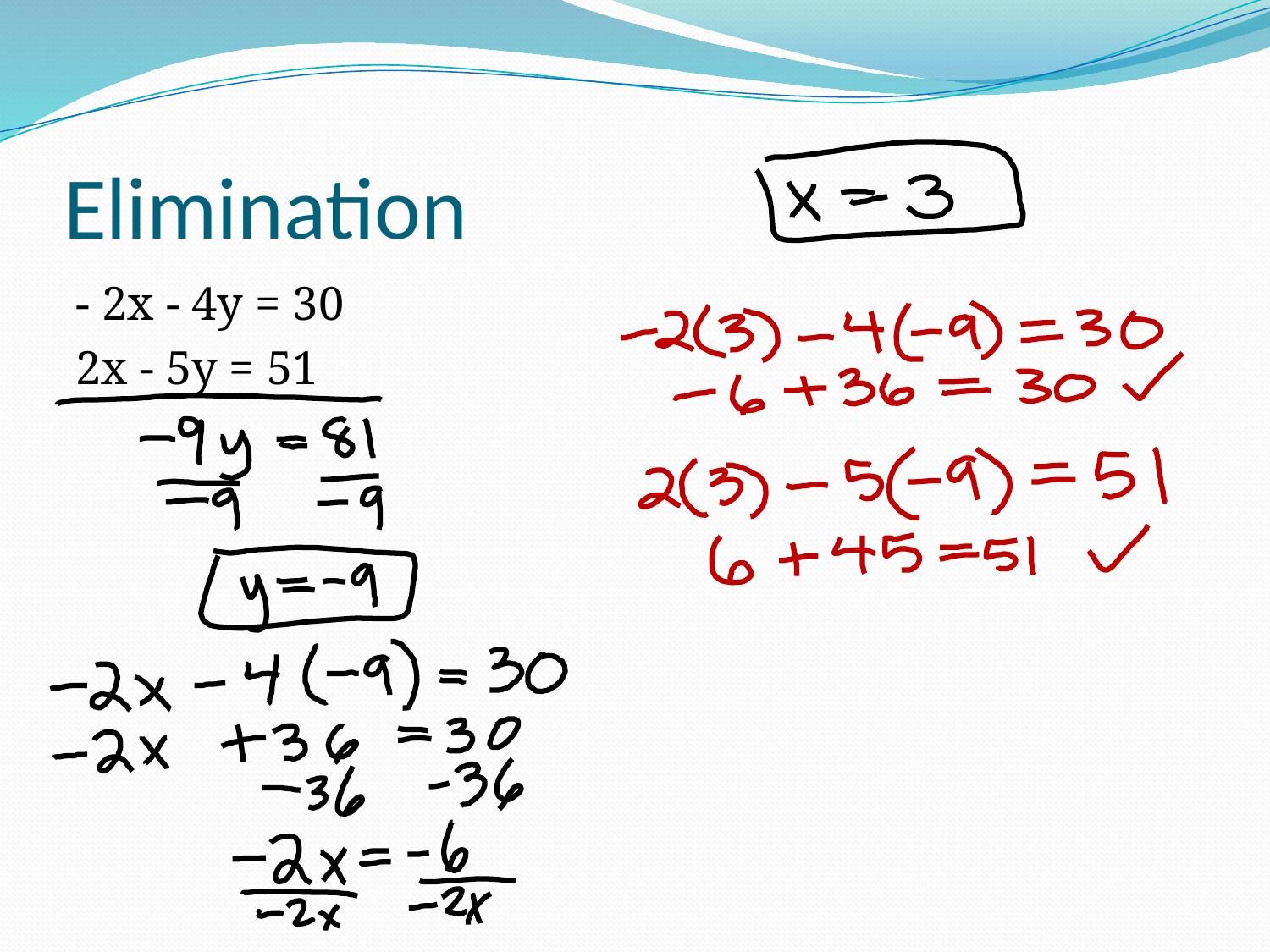

# Elimination

- 2x - 4y = 30
2x - 5y = 51